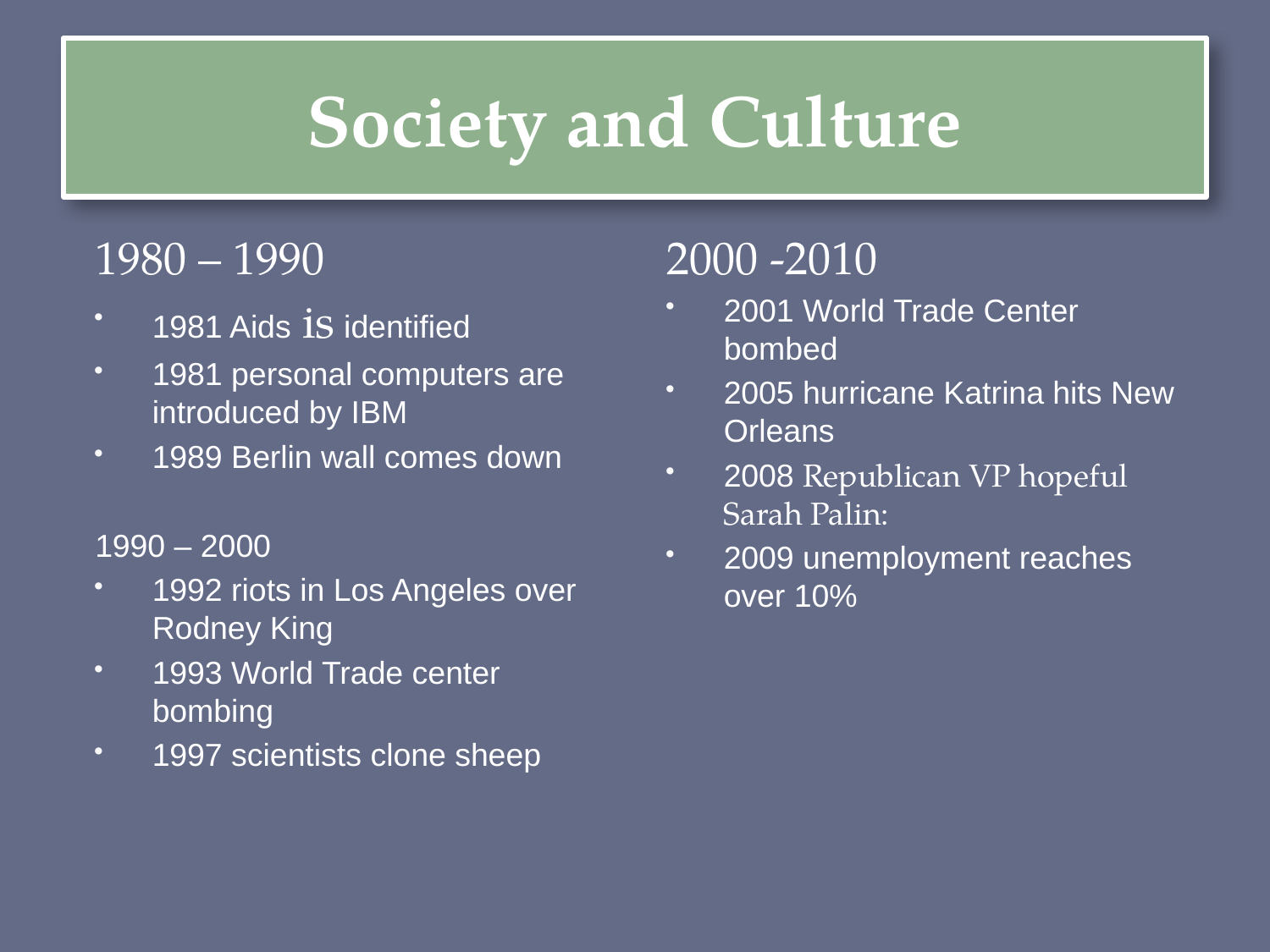

# Society and Culture
1980 – 1990
1981 Aids is identified
1981 personal computers are introduced by IBM
1989 Berlin wall comes down

1990 – 2000
1992 riots in Los Angeles over Rodney King
1993 World Trade center bombing
1997 scientists clone sheep
2000 -2010
2001 World Trade Center bombed
2005 hurricane Katrina hits New Orleans
2008 Republican VP hopeful Sarah Palin:
2009 unemployment reaches over 10%